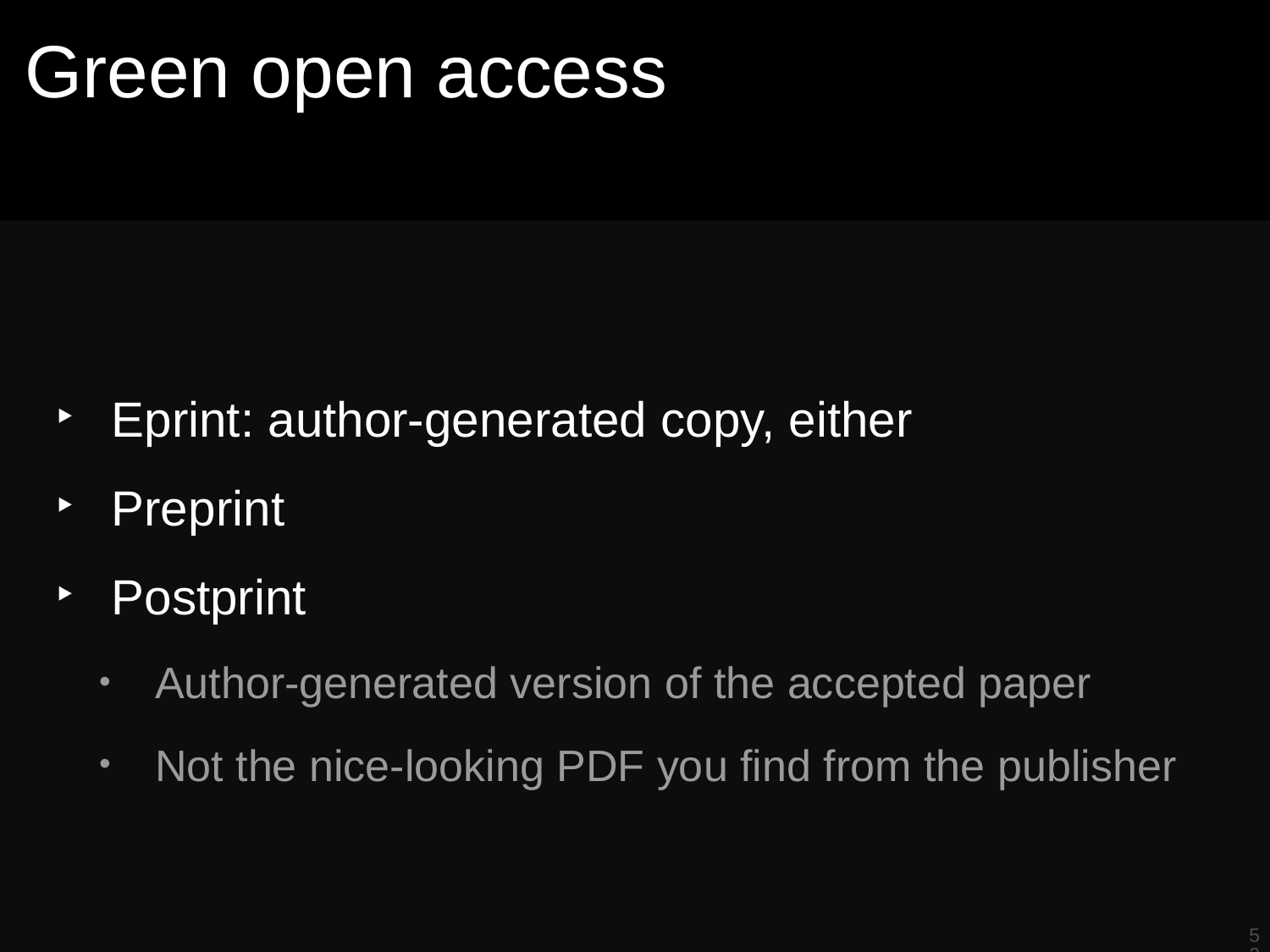

# Green open access
Eprint: author-generated copy, either
Preprint
Postprint
Author-generated version of the accepted paper
Not the nice-looking PDF you find from the publisher
52